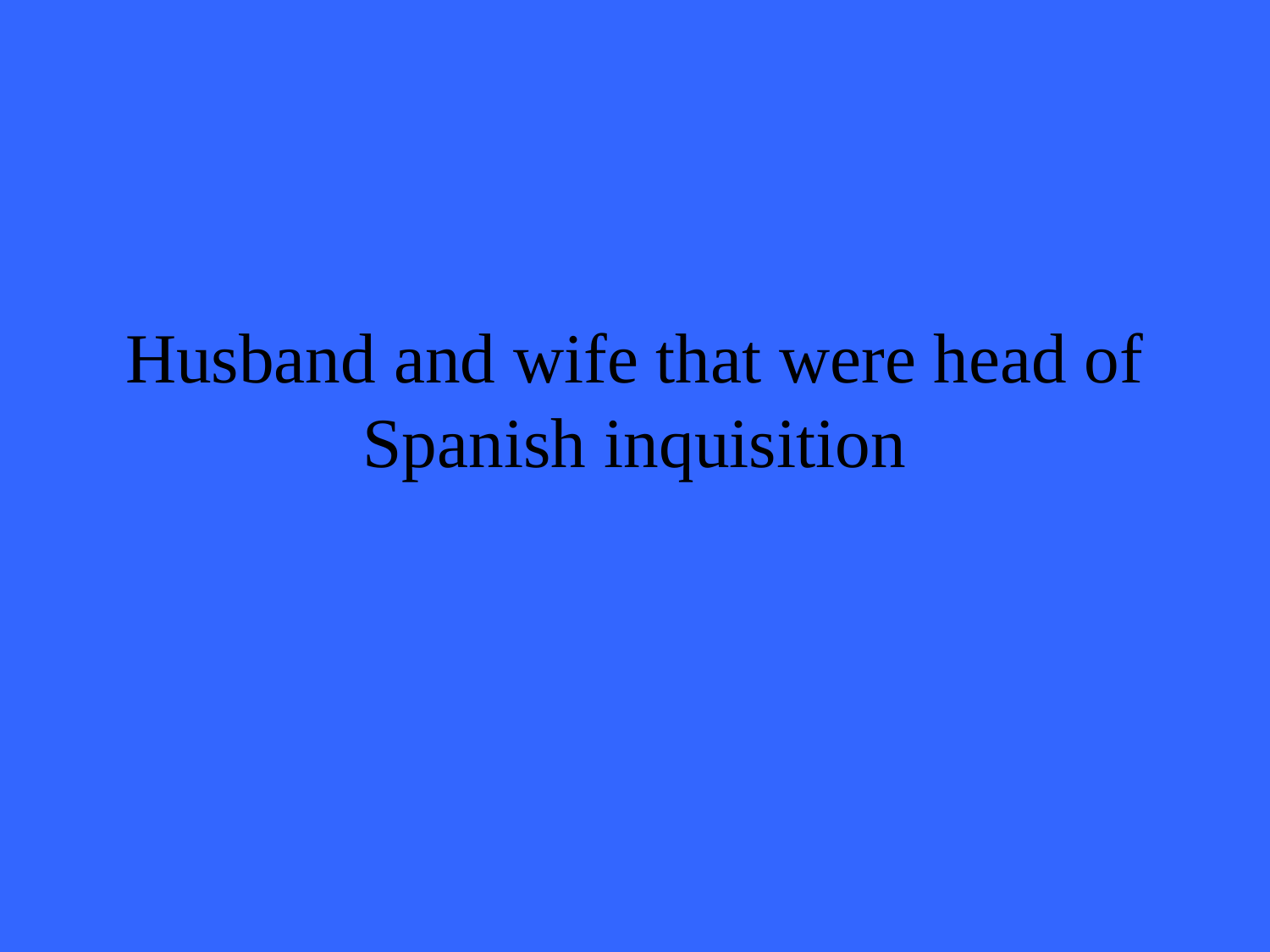

# Husband and wife that were head of Spanish inquisition